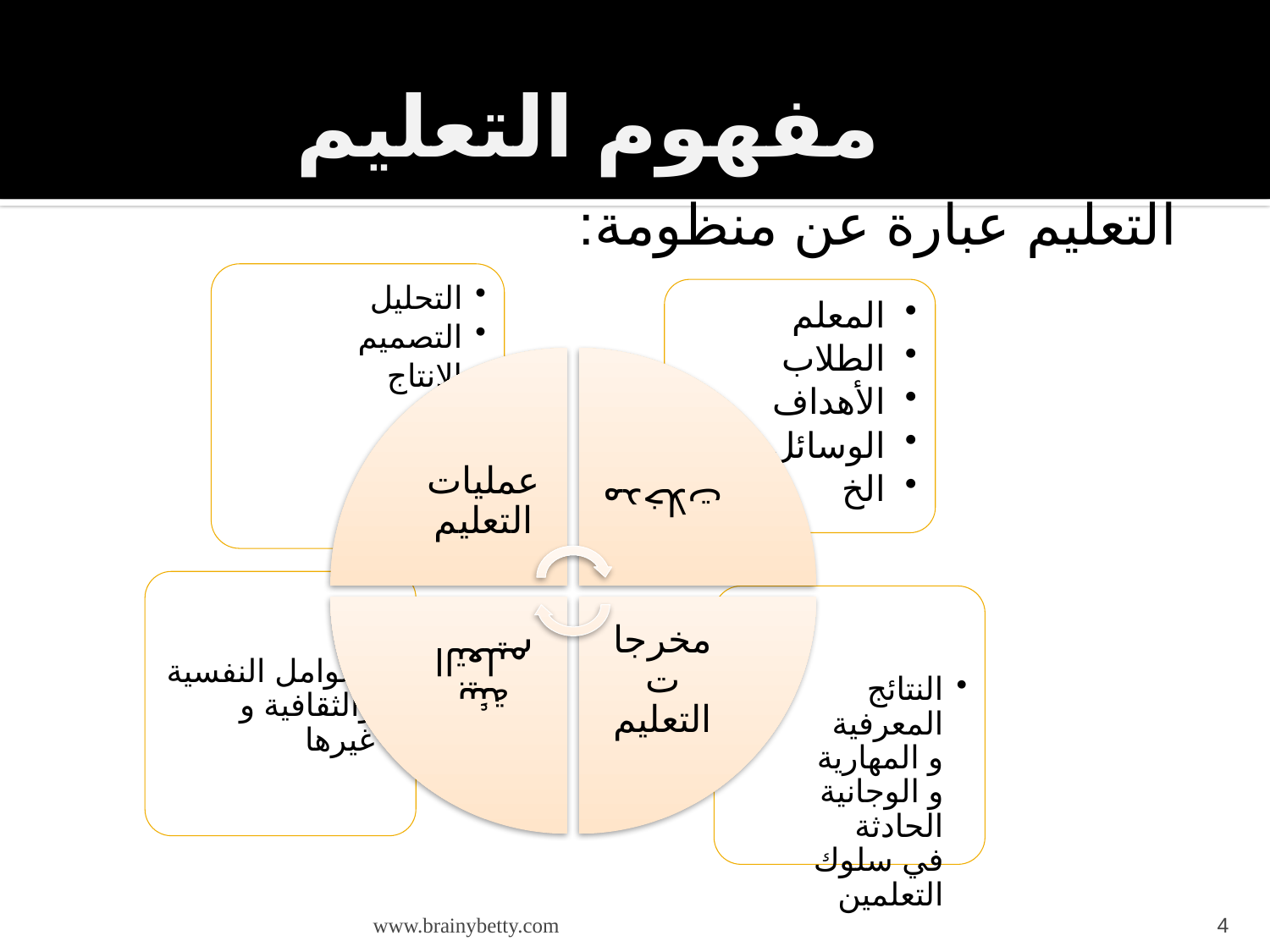

مفهوم التعليم
التعليم عبارة عن منظومة:
النتائج المعرفية و المهارية و الوجانية الحادثة في سلوك التعلمين
العوامل النفسية والثقافية و غيرها
المعلم
الطلاب
الأهداف
الوسائل
الخ
التحليل
التصميم
الانتاج
الخ
عمليات التعليم
مدخلات
مخرجات التعليم
بيئة التعليم
www.brainybetty.com
4